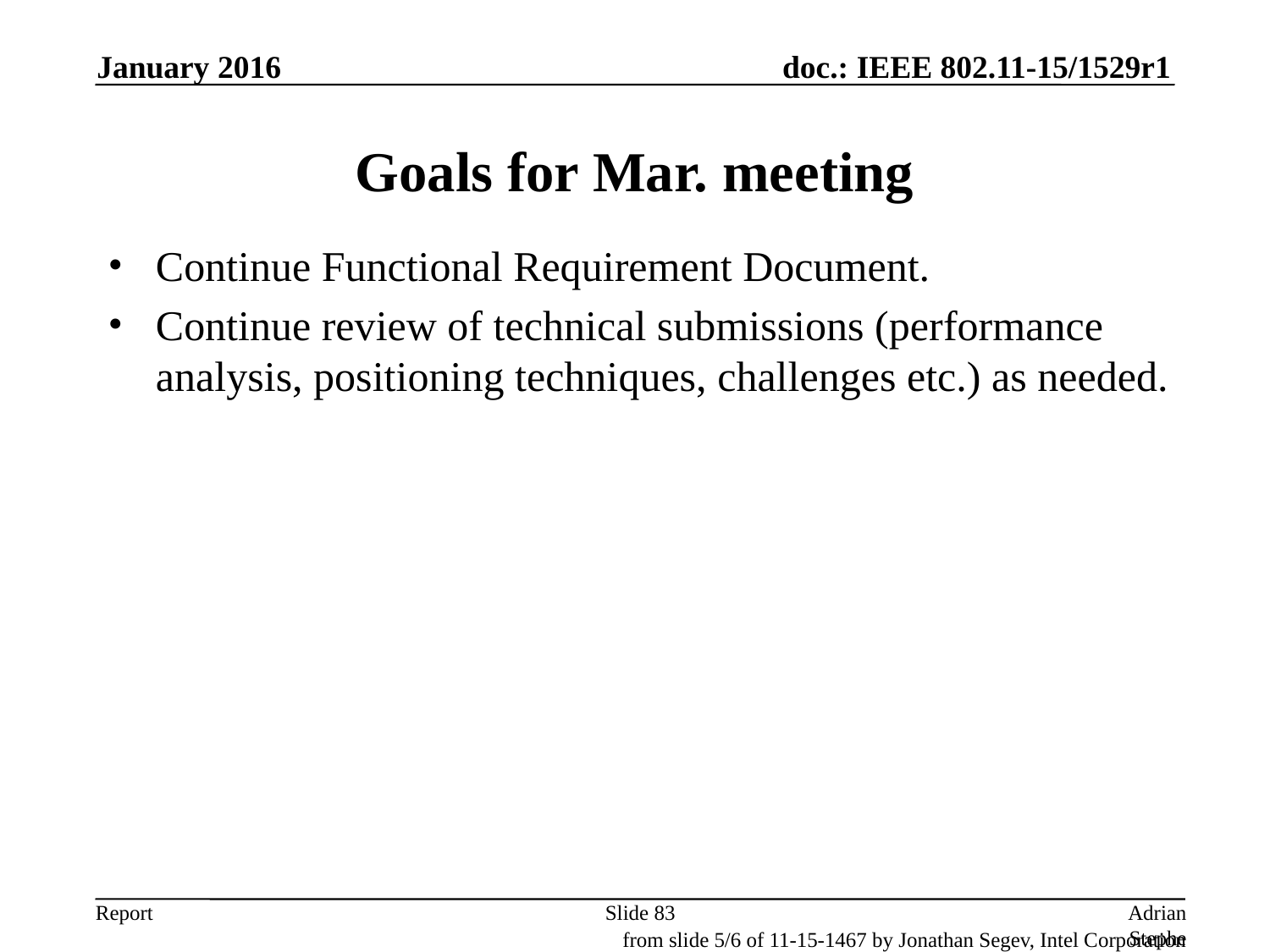

January 2016
# Goals for Mar. meeting
Continue Functional Requirement Document.
Continue review of technical submissions (performance analysis, positioning techniques, challenges etc.) as needed.

Slide 83
Adrian Stephens, Intel Corporation
from slide 5/6 of 11-15-1467 by Jonathan Segev, Intel Corporation